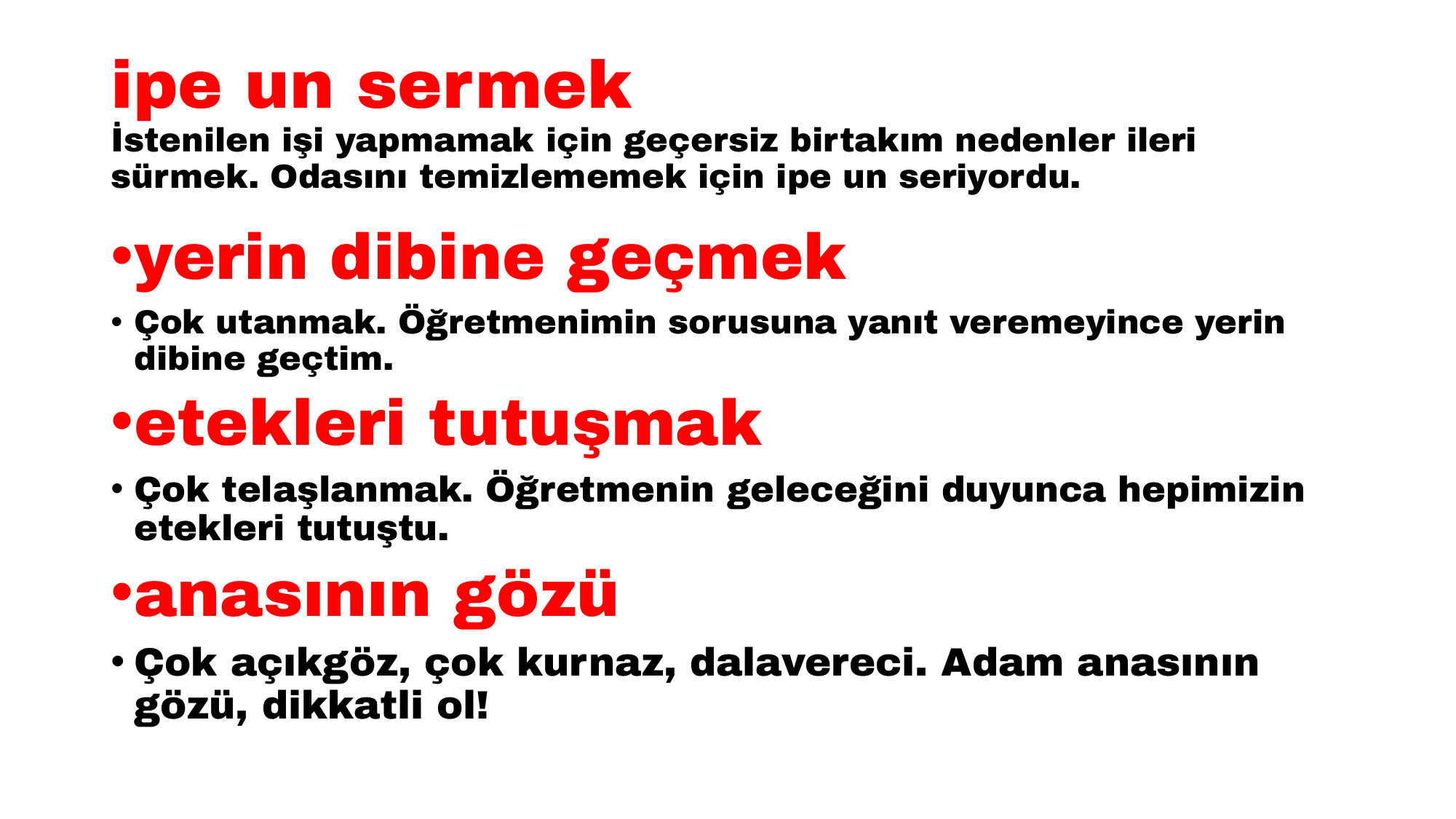

# ipe un sermek İstenilen işi yapmamak için geçersiz birtakım nedenler ileri sürmek. Odasını temizlememek için ipe un seriyordu.
yerin dibine geçmek
Çok utanmak. Öğretmenimin sorusuna yanıt veremeyince yerin dibine geçtim.
etekleri tutuşmak
Çok telaşlanmak. Öğretmenin geleceğini duyunca hepimizin etekleri tutuştu.
anasının gözü
Çok açıkgöz, çok kurnaz, dalavereci. Adam anasının gözü, dikkatli ol!